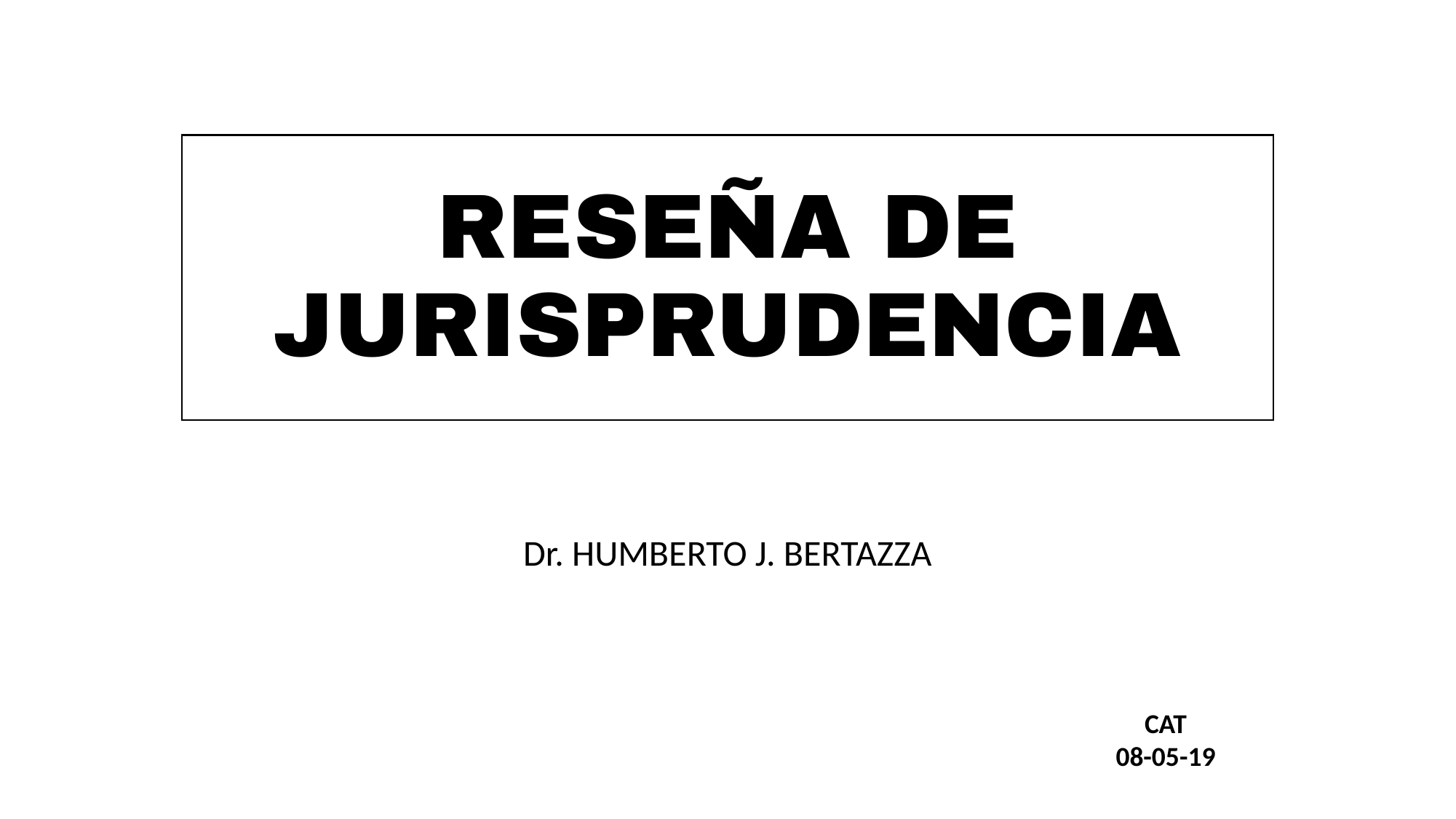

# RESEÑA DE JURISPRUDENCIA
Dr. HUMBERTO J. BERTAZZA
CAT
08-05-19